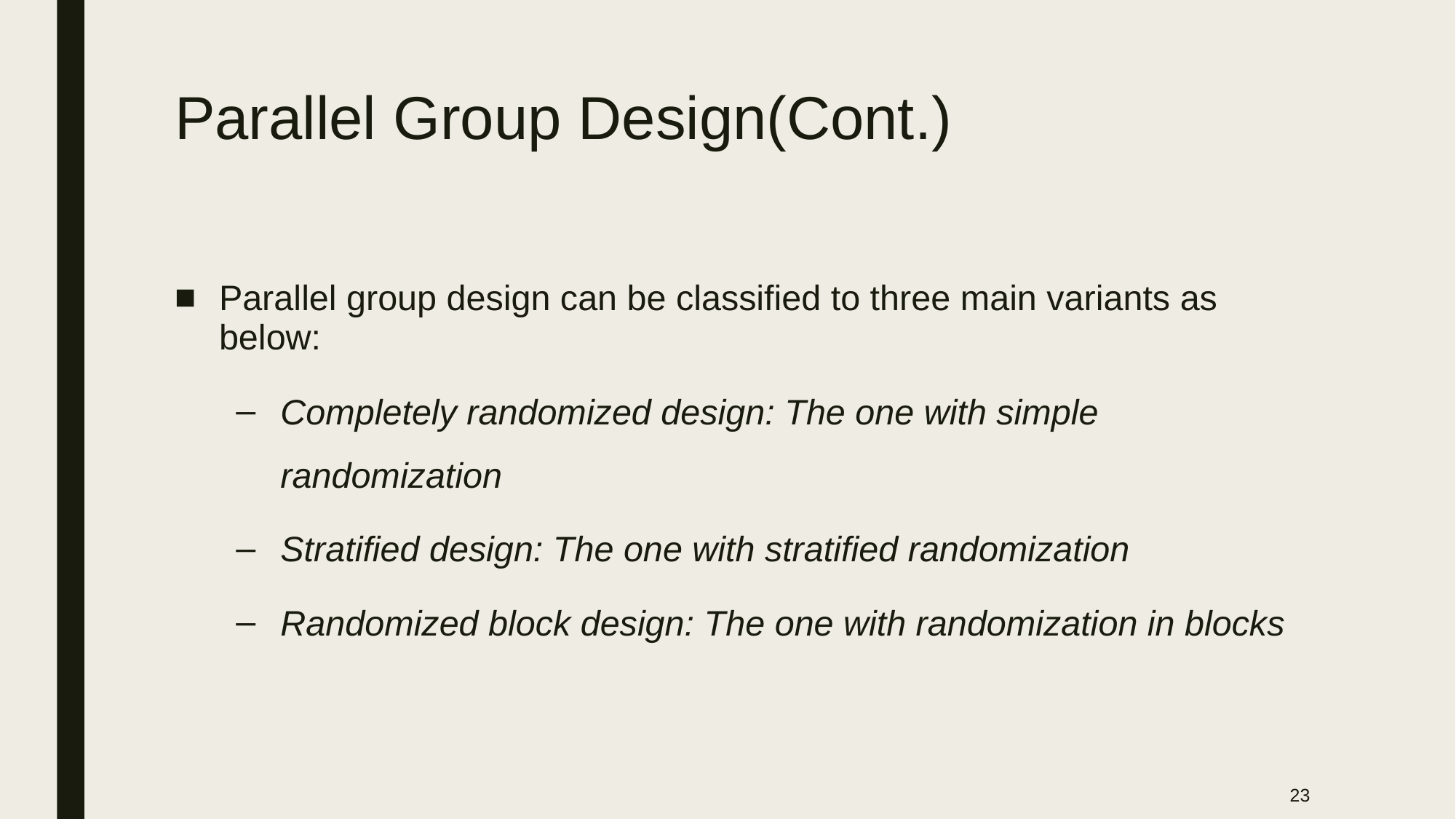

# Parallel Group Design(Cont.)
Parallel group design can be classified to three main variants as below:
Completely randomized design: The one with simple randomization
Stratified design: The one with stratified randomization
Randomized block design: The one with randomization in blocks

23